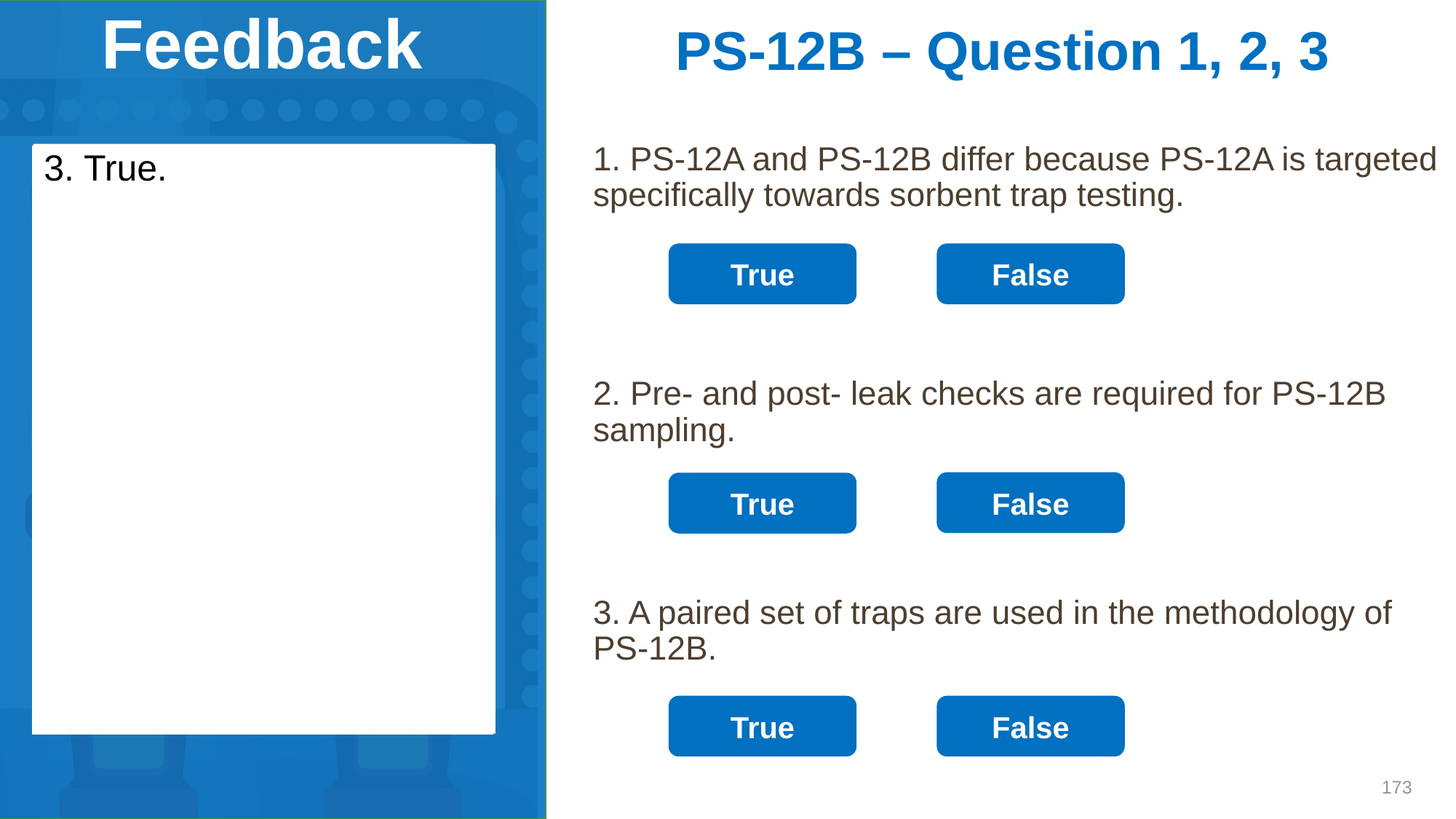

PS-12B – Question 1, 2, 3
1. PS-12A and PS-12B differ because PS-12A is targeted specifically towards sorbent trap testing.
3. True.
2. True.
1. False.

True
False
2. Pre- and post- leak checks are required for PS-12B sampling.
False
True
3. A paired set of traps are used in the methodology of PS-12B.
False
True
173